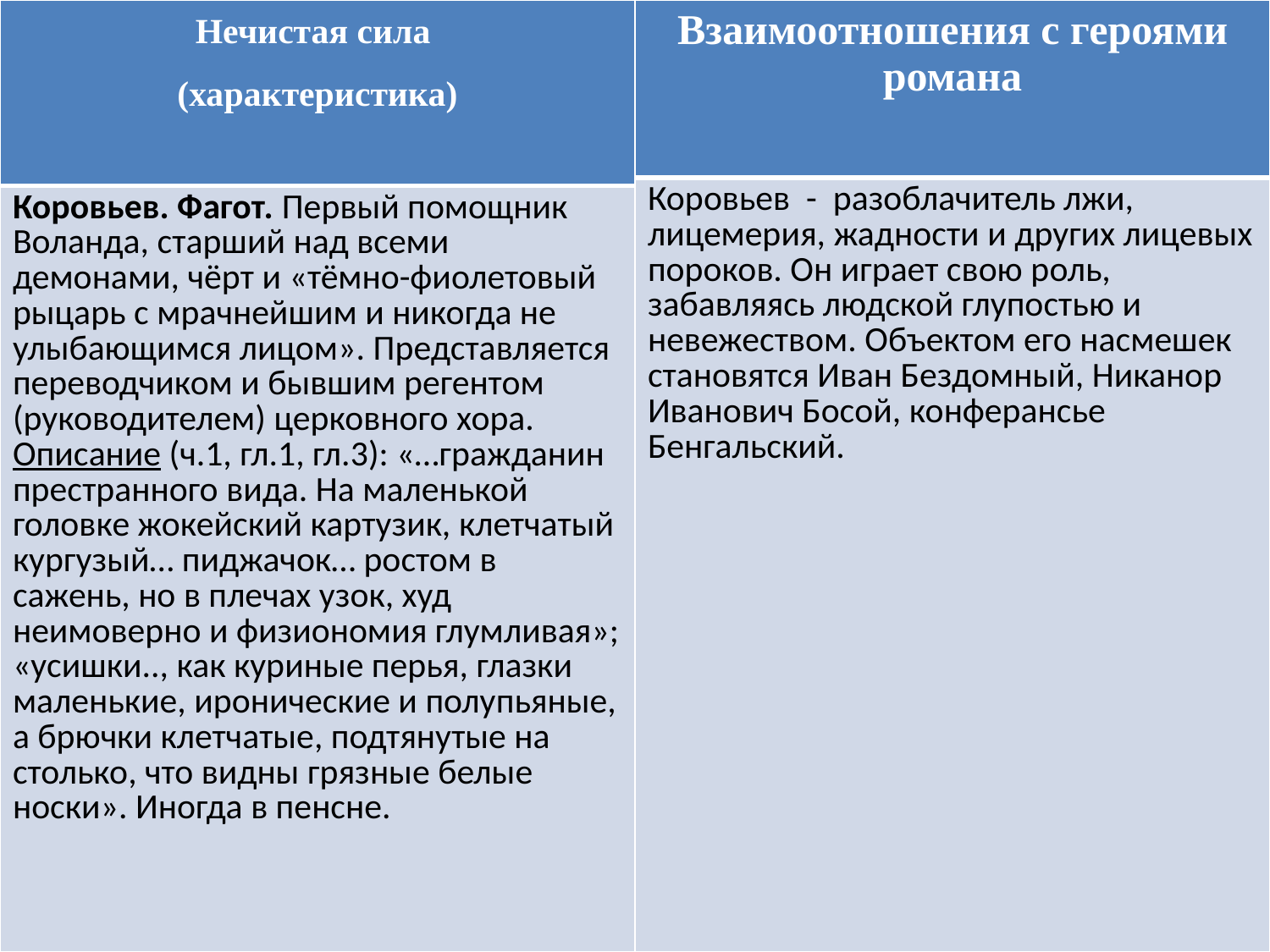

| Нечистая сила (характеристика) |
| --- |
| Коровьев. Фагот. Первый помощник Воланда, старший над всеми демонами, чёрт и «тёмно-фиолетовый рыцарь с мрачнейшим и никогда не улыбающимся лицом». Представляется переводчиком и бывшим регентом (руководителем) церковного хора. Описание (ч.1, гл.1, гл.3): «…гражданин престранного вида. На маленькой головке жокейский картузик, клетчатый кургузый… пиджачок… ростом в сажень, но в плечах узок, худ неимоверно и физиономия глумливая»; «усишки.., как куриные перья, глазки маленькие, иронические и полупьяные, а брючки клетчатые, подтянутые на столько, что видны грязные белые носки». Иногда в пенсне. |
| Взаимоотношения с героями романа |
| --- |
| Коровьев - разоблачитель лжи, лицемерия, жадности и других лицевых пороков. Он играет свою роль, забавляясь людской глупостью и невежеством. Объектом его насмешек становятся Иван Бездомный, Никанор Иванович Босой, конферансье Бенгальский. |